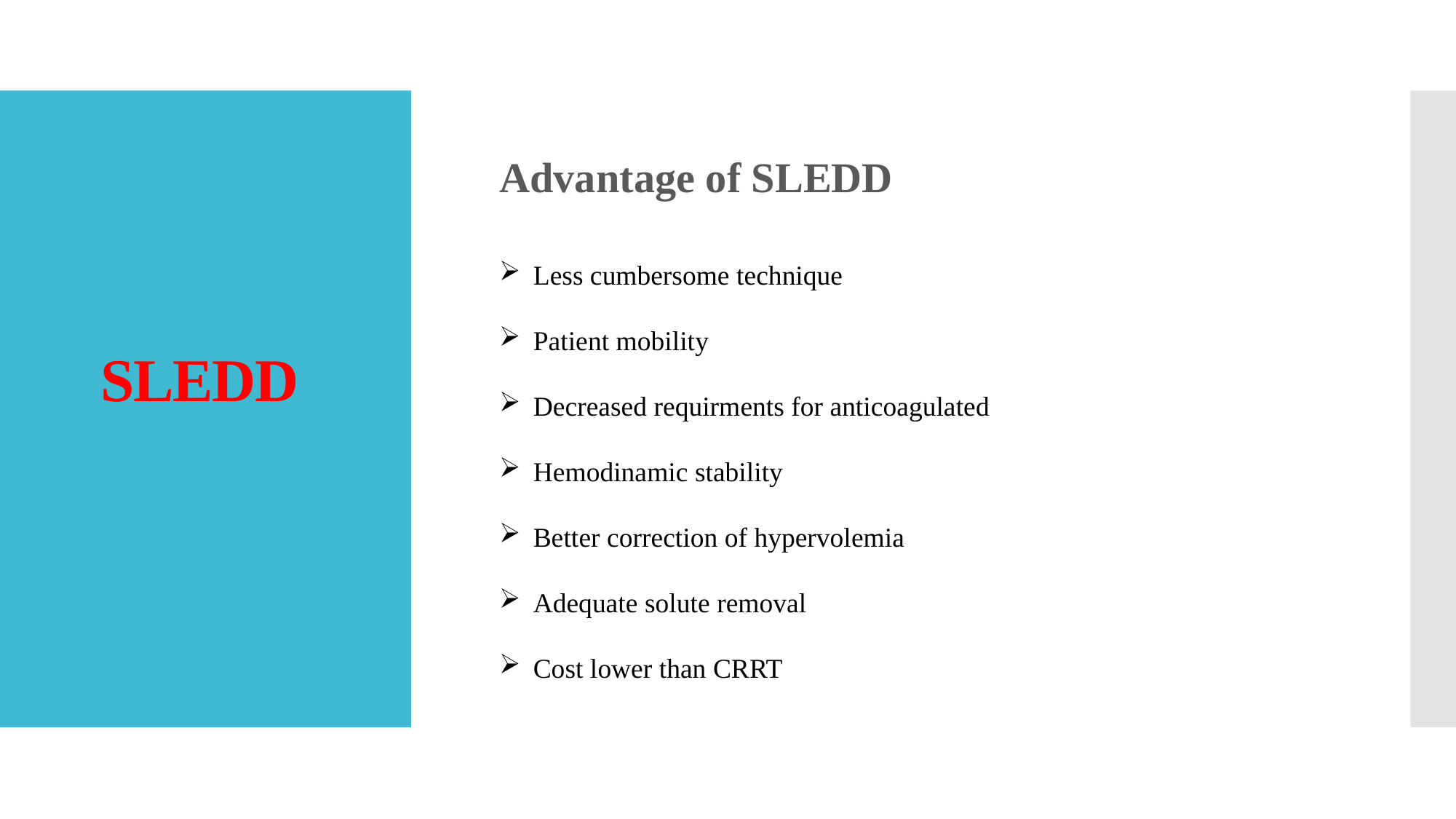

Advantage of SLEDD
Less cumbersome technique
Patient mobility
Decreased requirments for anticoagulated
Hemodinamic stability
Better correction of hypervolemia
Adequate solute removal
Cost lower than CRRT
# SLEDD